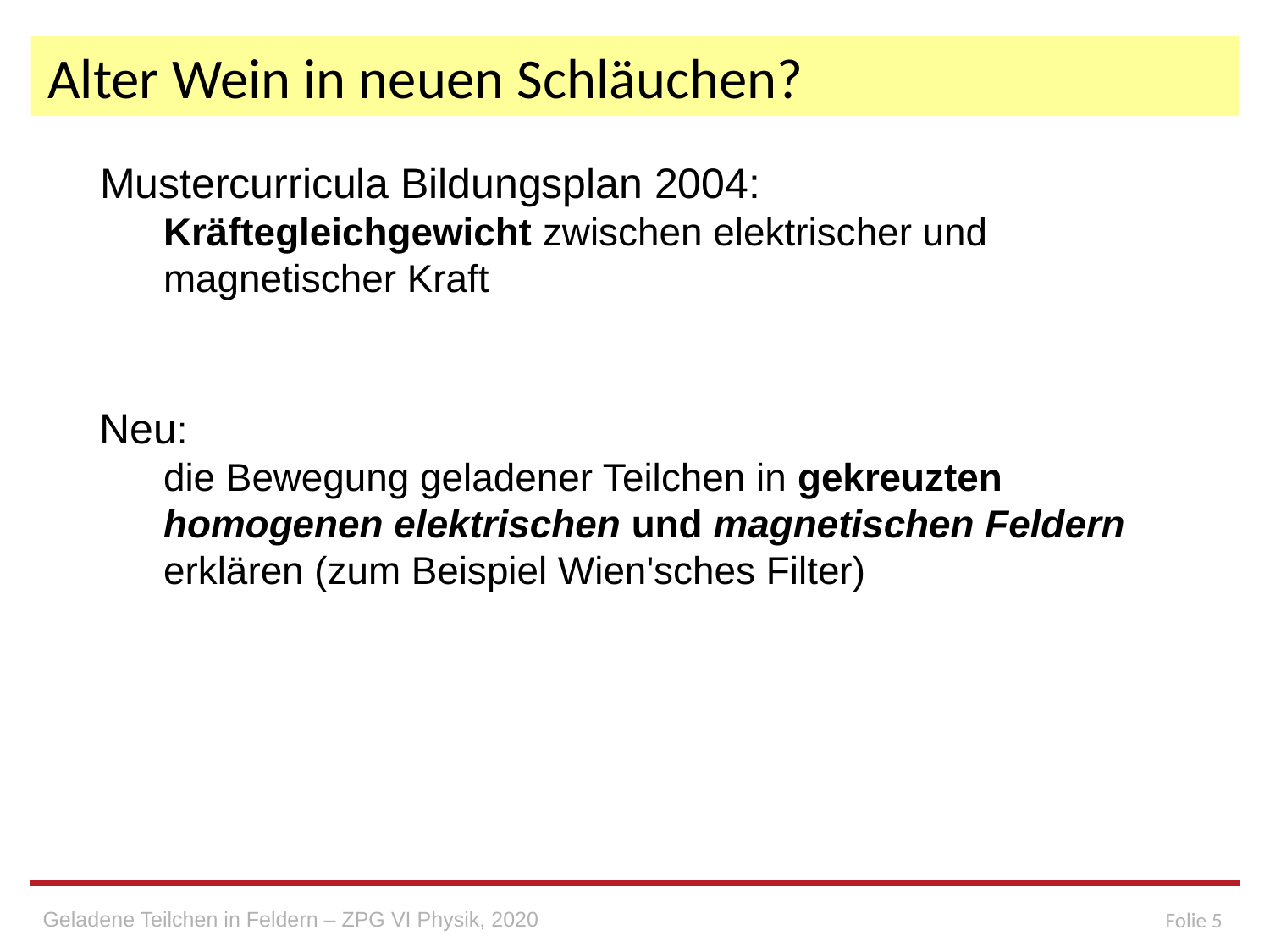

# Alter Wein in neuen Schläuchen?
Mustercurricula Bildungsplan 2004:
Kräftegleichgewicht zwischen elektrischer und magnetischer Kraft

Neu:
	die Bewegung geladener Teilchen in gekreuzten homogenen elektrischen und magnetischen Feldern erklären (zum Beispiel Wien'sches Filter)

Geladene Teilchen in Feldern – ZPG VI Physik, 2020
Folie 5